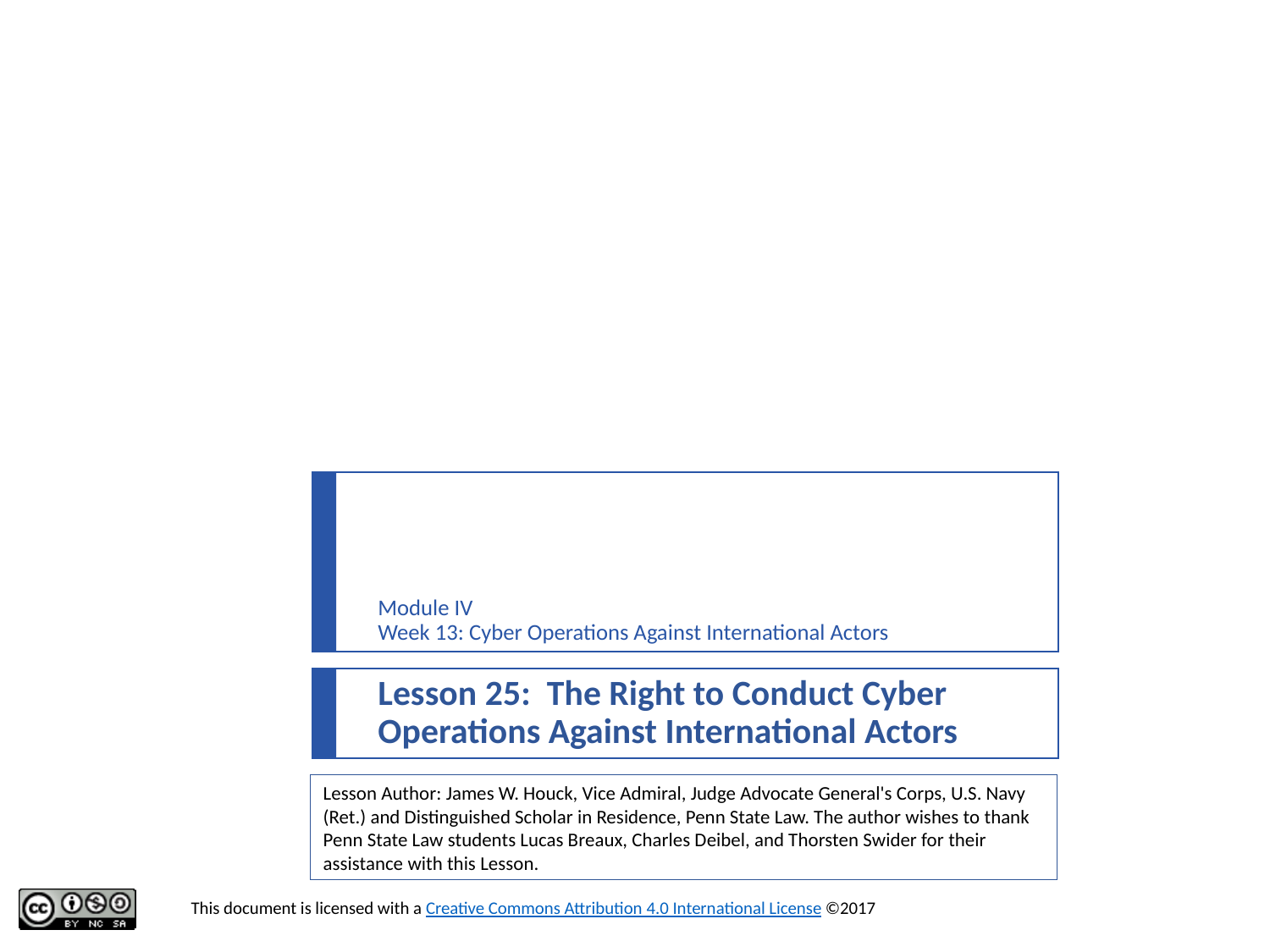

# Module IV Week 13: Cyber Operations Against International Actors
Lesson 25:  The Right to Conduct Cyber Operations Against International Actors
Lesson Author: James W. Houck, Vice Admiral, Judge Advocate General's Corps, U.S. Navy (Ret.) and Distinguished Scholar in Residence, Penn State Law. The author wishes to thank Penn State Law students Lucas Breaux, Charles Deibel, and Thorsten Swider for their assistance with this Lesson.